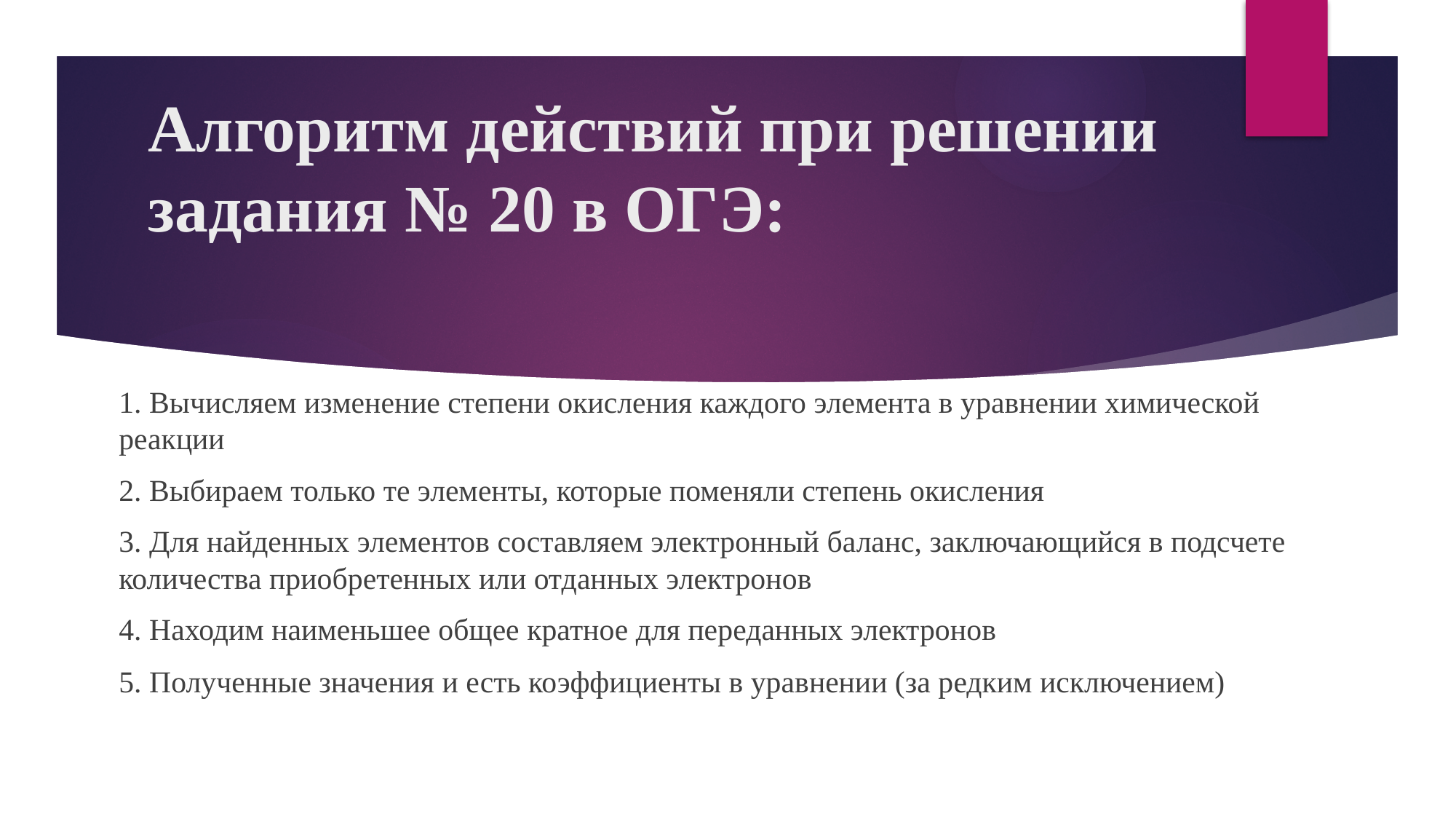

# Алгоритм действий при решении задания № 20 в ОГЭ:
1. Вычисляем изменение степени окисления каждого элемента в уравнении химической реакции
2. Выбираем только те элементы, которые поменяли степень окисления
3. Для найденных элементов составляем электронный баланс, заключающийся в подсчете количества приобретенных или отданных электронов
4. Находим наименьшее общее кратное для переданных электронов
5. Полученные значения и есть коэффициенты в уравнении (за редким исключением)